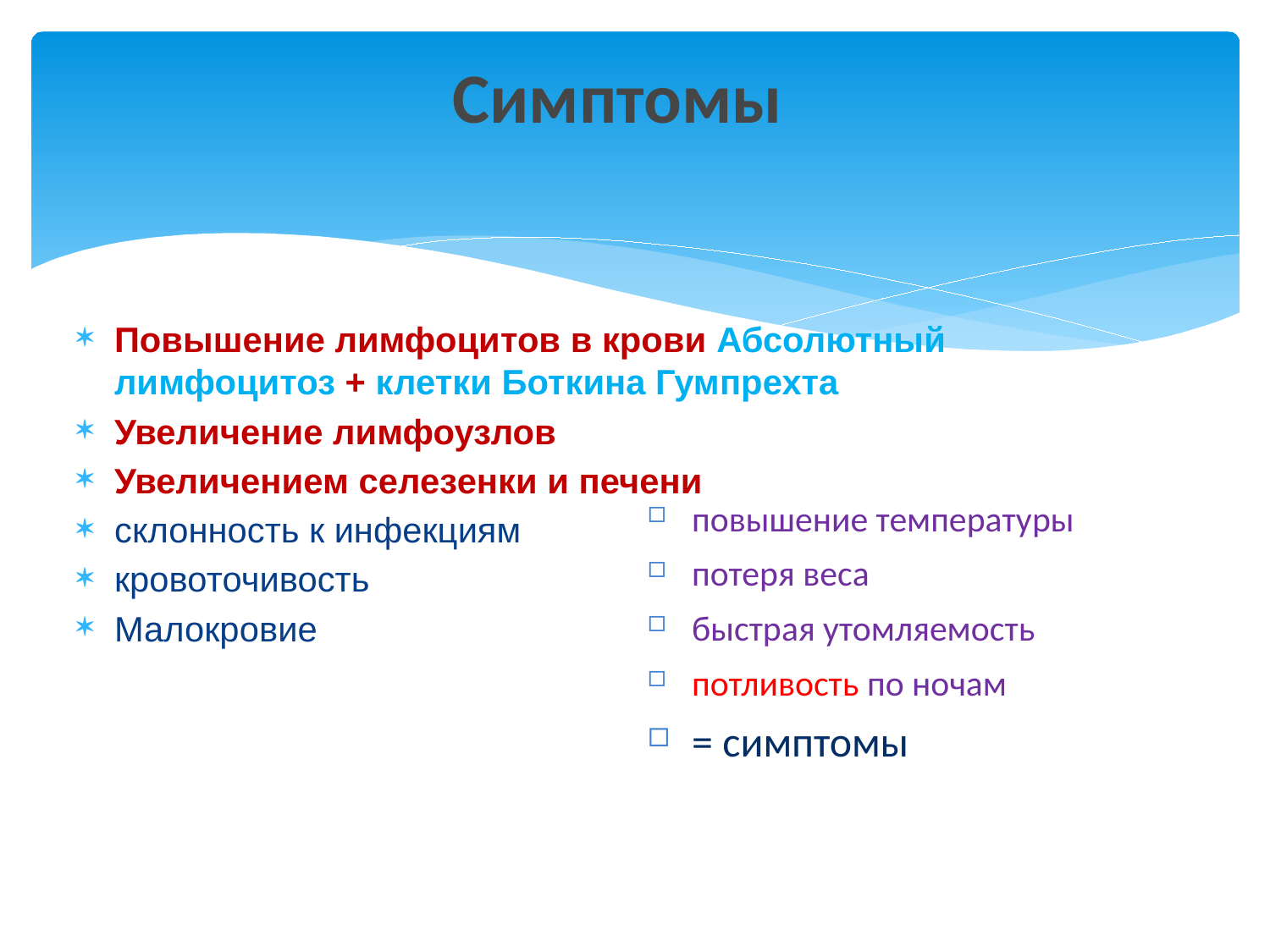

Симптомы
Повышение лимфоцитов в крови Абсолютный лимфоцитоз + клетки Боткина Гумпрехта
Увеличение лимфоузлов
Увеличением селезенки и печени
склонность к инфекциям
кровоточивость
Малокровие

повышение температуры
потеря веса
быстрая утомляемость
потливость по ночам
= симптомы